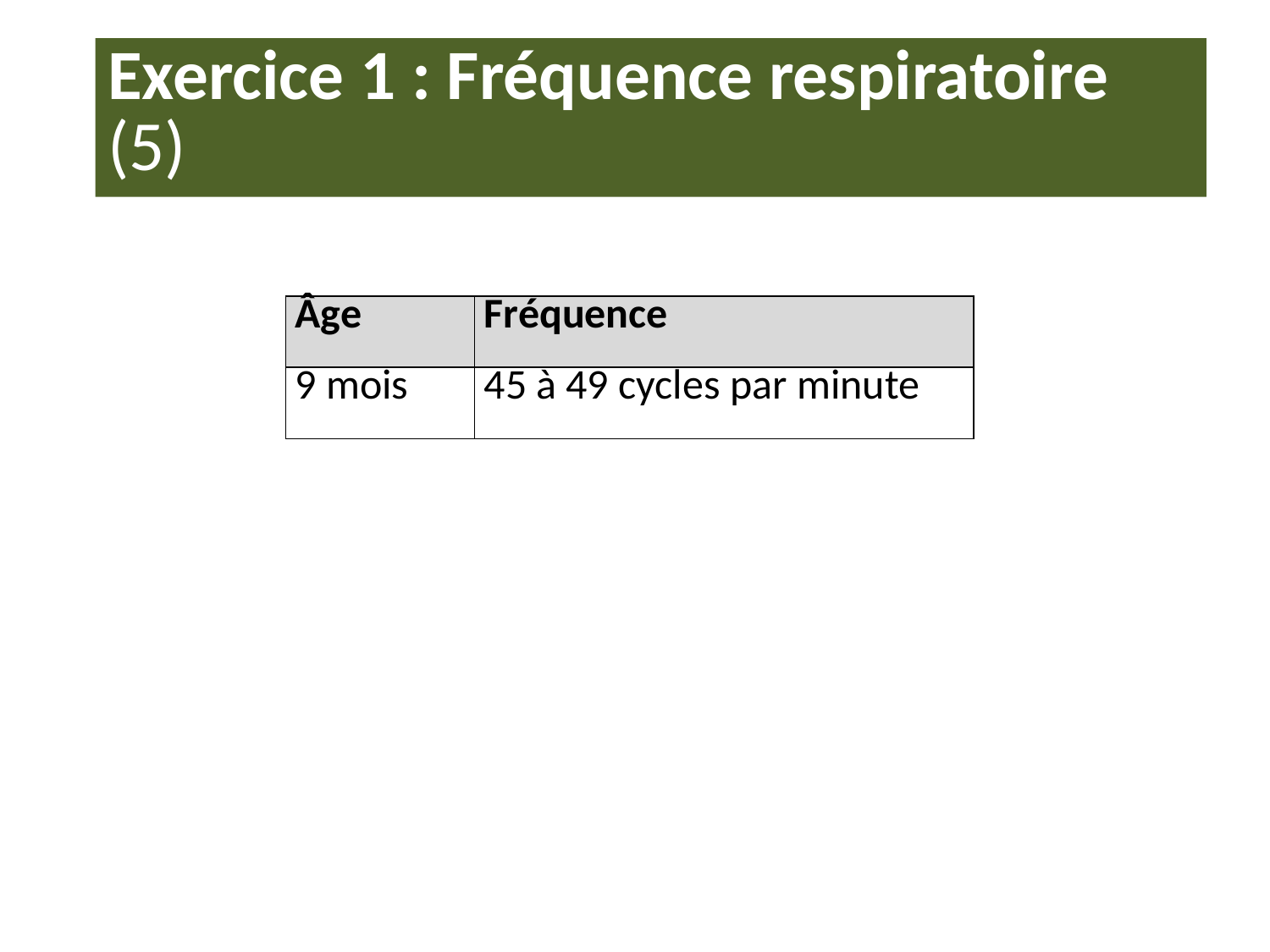

# Exercice 1 : Fréquence respiratoire (5)
| Âge | Fréquence |
| --- | --- |
| 9 mois | 45 à 49 cycles par minute |